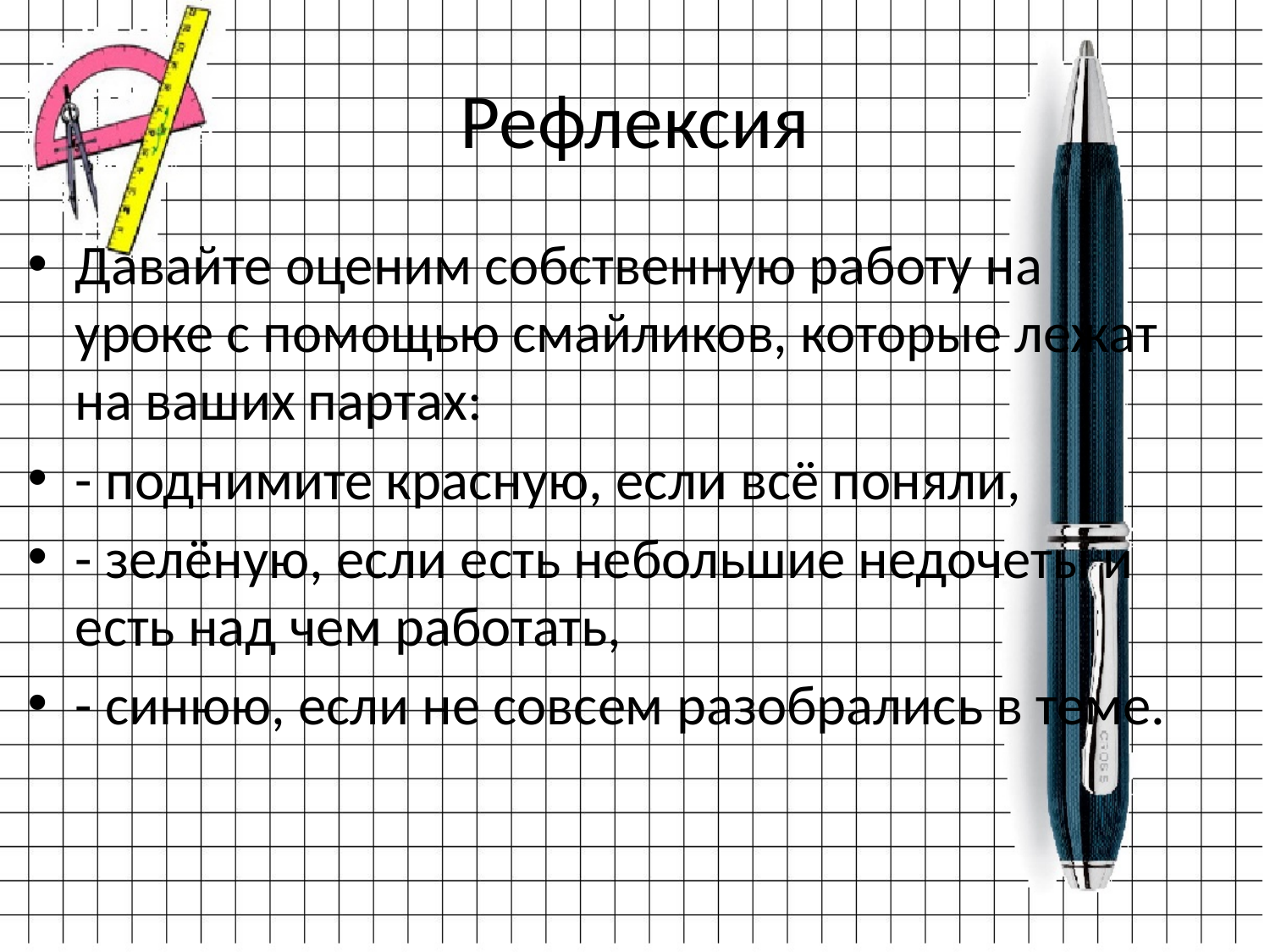

# Рефлексия
Давайте оценим собственную работу на уроке с помощью смайликов, которые лежат на ваших партах:
- поднимите красную, если всё поняли,
- зелёную, если есть небольшие недочеты и есть над чем работать,
- синюю, если не совсем разобрались в теме.